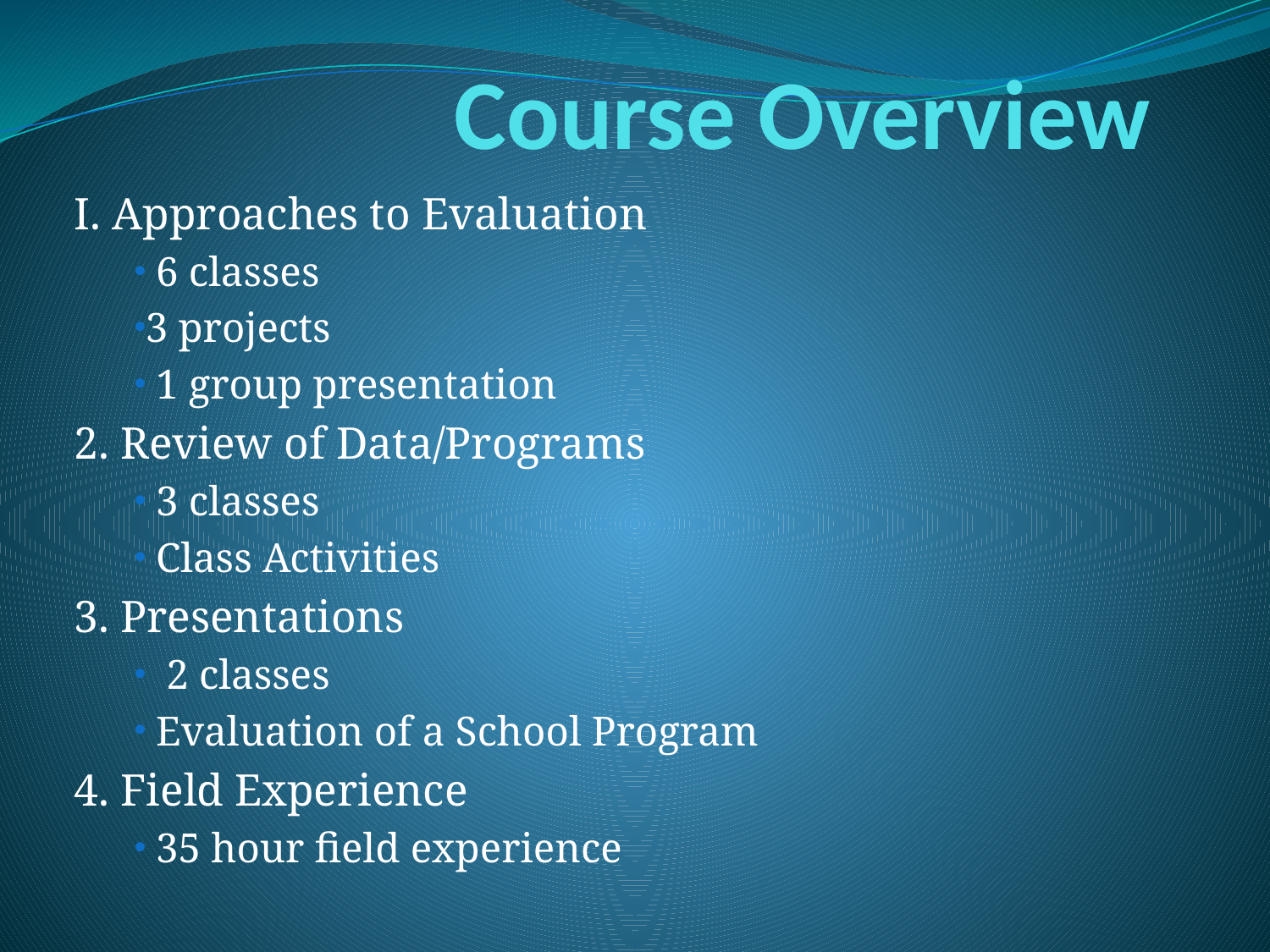

# Course Overview
I. Approaches to Evaluation
 6 classes
3 projects
 1 group presentation
2. Review of Data/Programs
 3 classes
 Class Activities
3. Presentations
  2 classes
 Evaluation of a School Program
4. Field Experience
 35 hour field experience